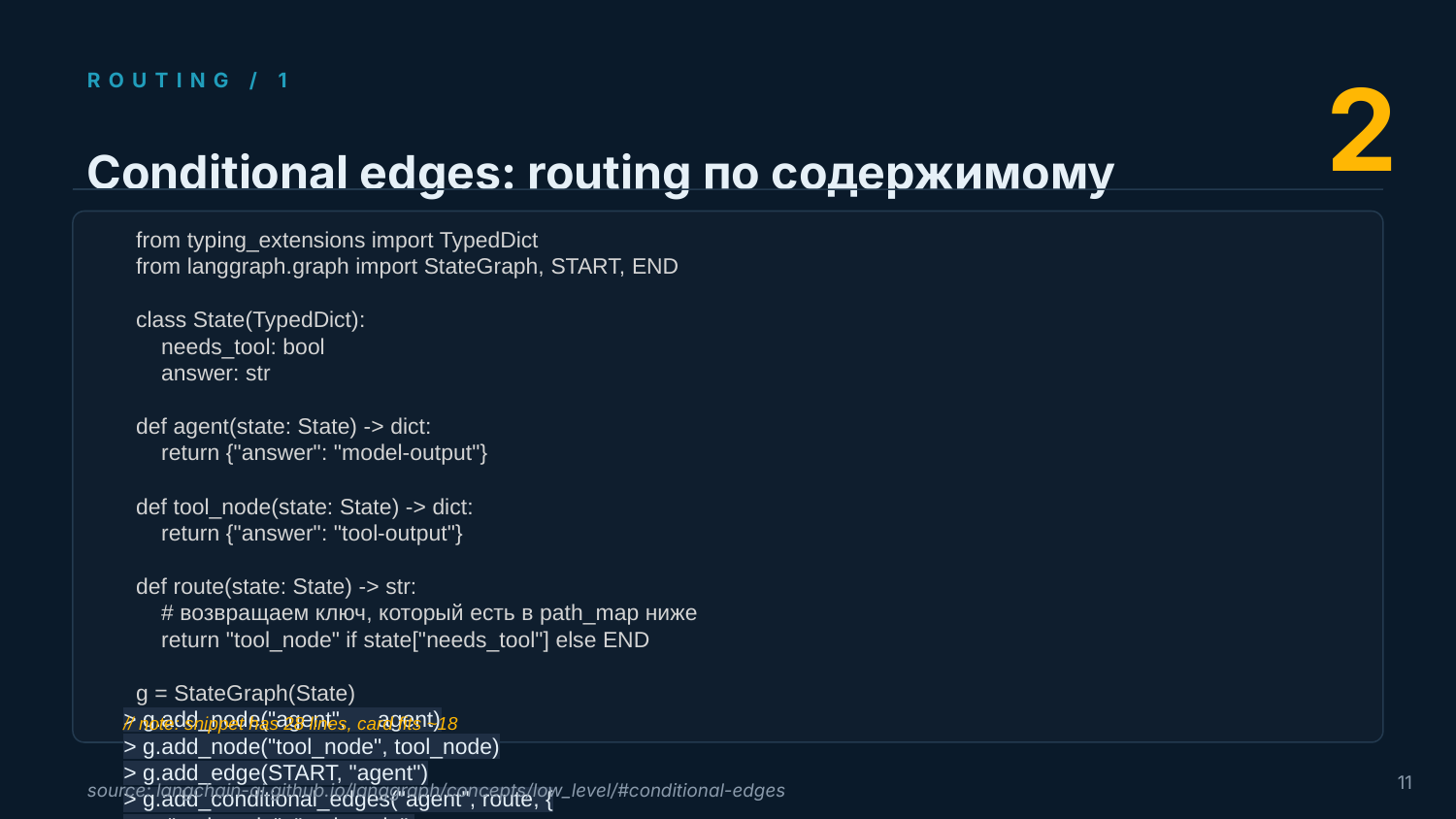

2
ROUTING / 1
Conditional edges: routing по содержимому

  from typing_extensions import TypedDict
  from langgraph.graph import StateGraph, START, END

  class State(TypedDict):
      needs_tool: bool
      answer: str

  def agent(state: State) -> dict:
      return {"answer": "model-output"}

  def tool_node(state: State) -> dict:
      return {"answer": "tool-output"}

  def route(state: State) -> str:
      # возвращаем ключ, который есть в path_map ниже
      return "tool_node" if state["needs_tool"] else END

  g = StateGraph(State)
> g.add_node("agent",     agent)
> g.add_node("tool_node", tool_node)
> g.add_edge(START, "agent")
> g.add_conditional_edges("agent", route, {
>     "tool_node": "tool_node",
      END: END,
  })
  g.add_edge("tool_node", END)
  app = g.compile()
  print(app.invoke({"needs_tool": True, "answer": ""}))

// note: snippet has 28 lines, card fits ~18
11
source: langchain-ai.github.io/langgraph/concepts/low_level/#conditional-edges